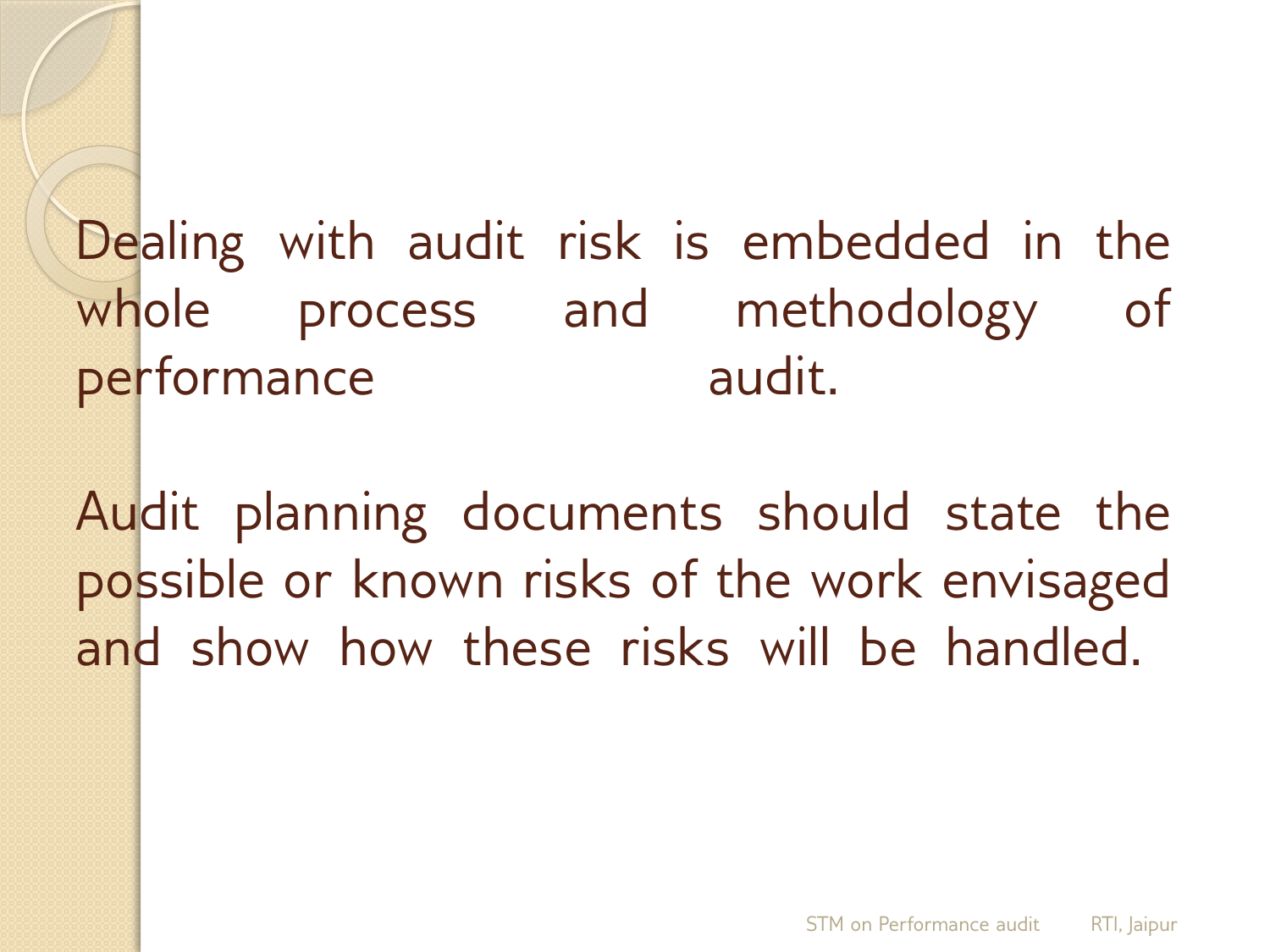

# Dealing with audit risk is embedded in the whole process and methodology of performance audit. Audit planning documents should state the possible or known risks of the work envisaged and show how these risks will be handled.
STM on Performance audit        RTI, Jaipur